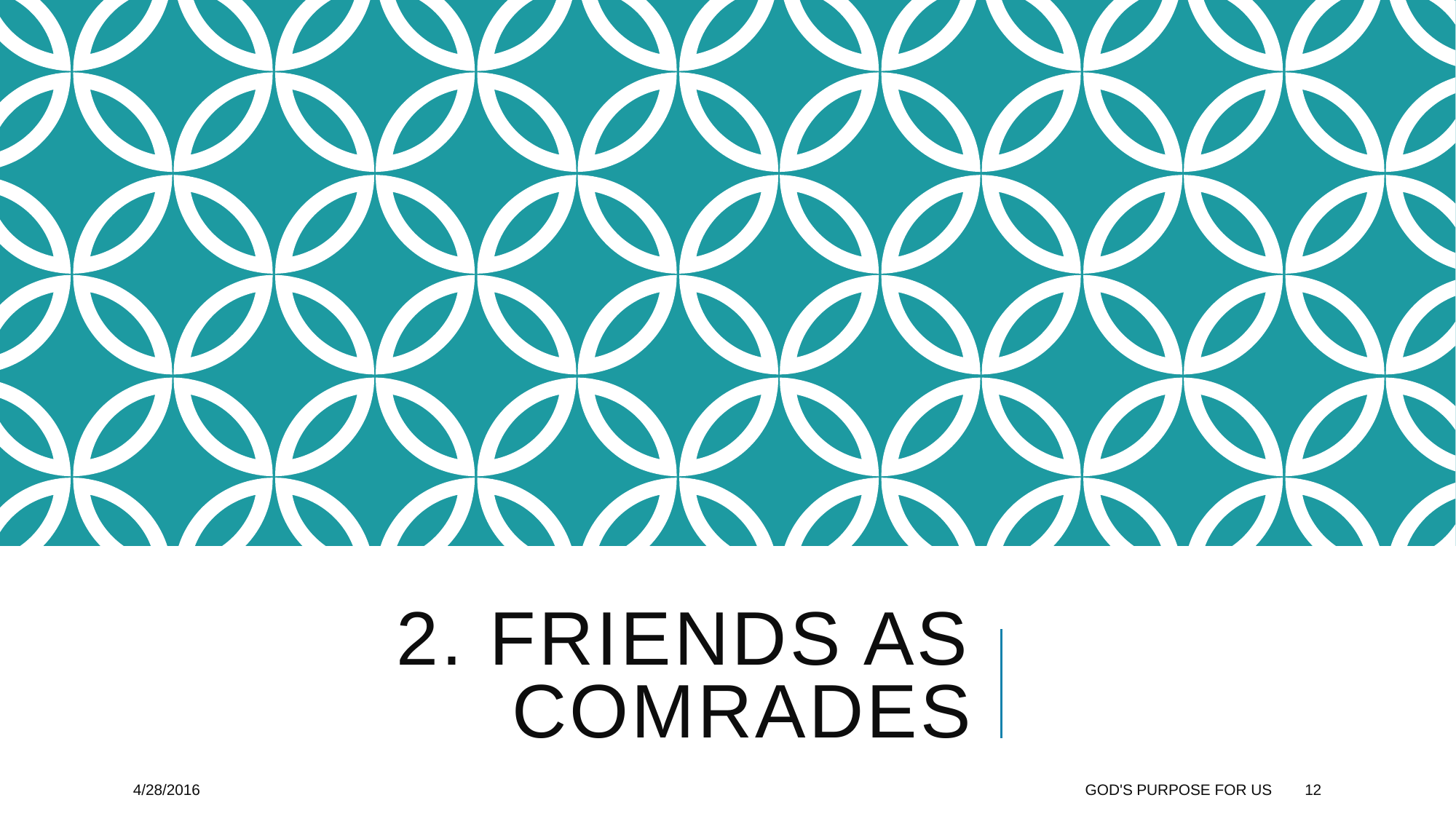

# 2. Friends as comrades

4/28/2016
God's Purpose for US
12